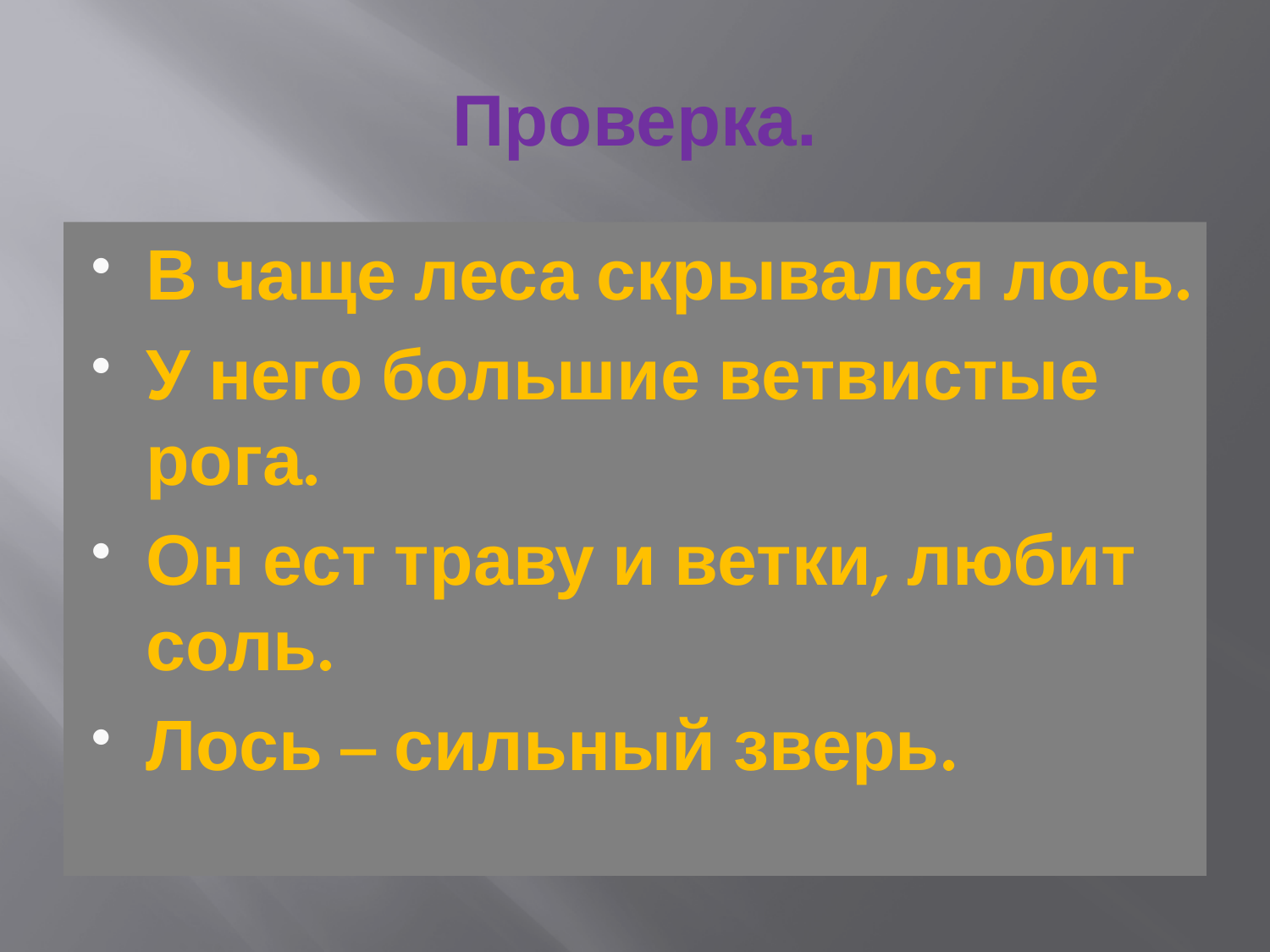

# Проверка.
В чаще леса скрывался лось.
У него большие ветвистые рога.
Он ест траву и ветки, любит соль.
Лось – сильный зверь.